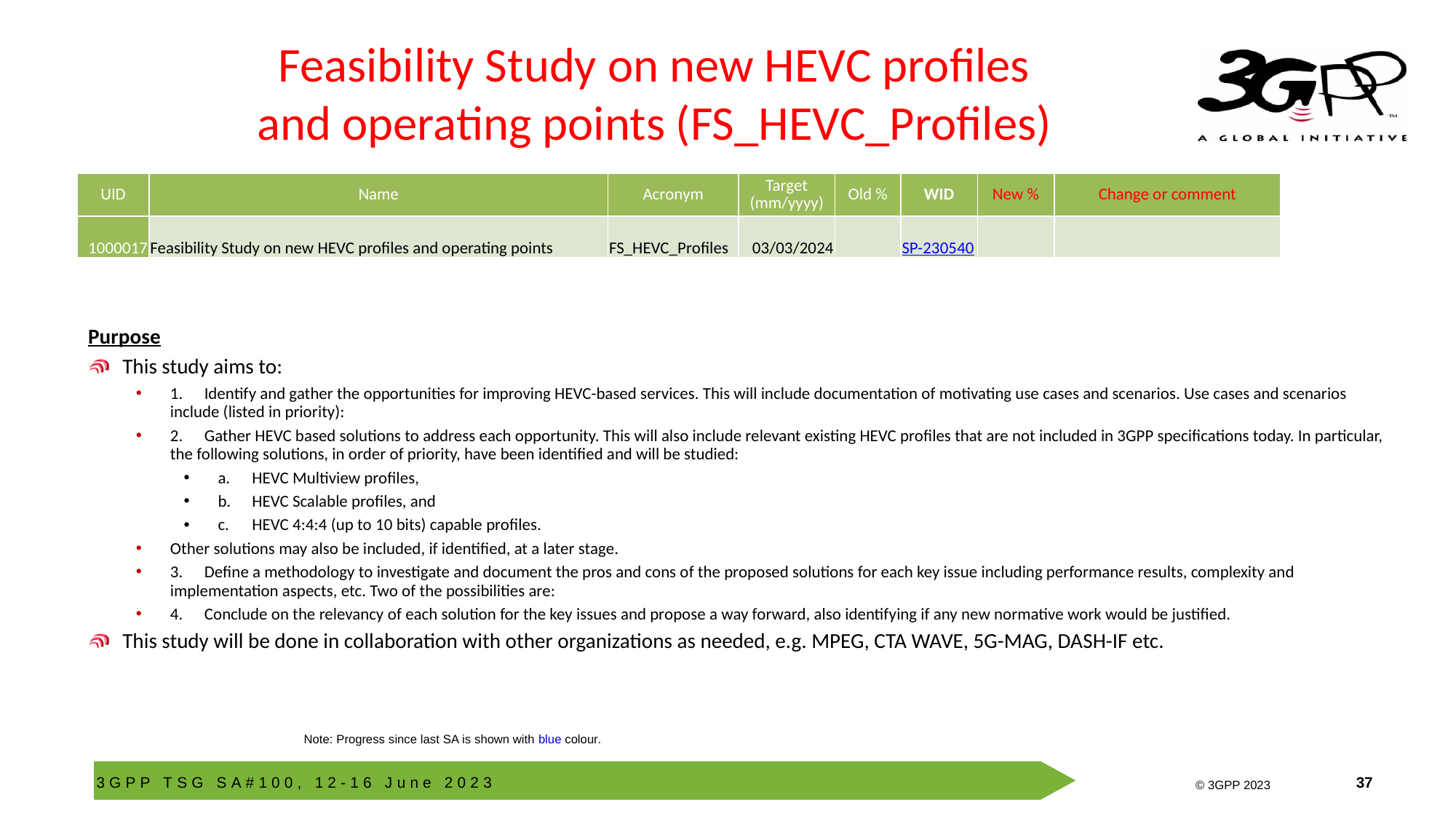

# Feasibility Study on new HEVC profiles and operating points (FS_HEVC_Profiles)
| UID | Name | Acronym | Target (mm/yyyy) | Old % | WID | New % | Change or comment |
| --- | --- | --- | --- | --- | --- | --- | --- |
| 1000017 | Feasibility Study on new HEVC profiles and operating points | FS\_HEVC\_Profiles | 03/03/2024 |  | SP-230540 |  |  |
Purpose
This study aims to:
1.	Identify and gather the opportunities for improving HEVC-based services. This will include documentation of motivating use cases and scenarios. Use cases and scenarios include (listed in priority):
2.	Gather HEVC based solutions to address each opportunity. This will also include relevant existing HEVC profiles that are not included in 3GPP specifications today. In particular, the following solutions, in order of priority, have been identified and will be studied:
a.	HEVC Multiview profiles,
b.	HEVC Scalable profiles, and
c.	HEVC 4:4:4 (up to 10 bits) capable profiles.
Other solutions may also be included, if identified, at a later stage.
3.	Define a methodology to investigate and document the pros and cons of the proposed solutions for each key issue including performance results, complexity and implementation aspects, etc. Two of the possibilities are:
4.	Conclude on the relevancy of each solution for the key issues and propose a way forward, also identifying if any new normative work would be justified.
This study will be done in collaboration with other organizations as needed, e.g. MPEG, CTA WAVE, 5G-MAG, DASH-IF etc.

Note: Progress since last SA is shown with blue colour.